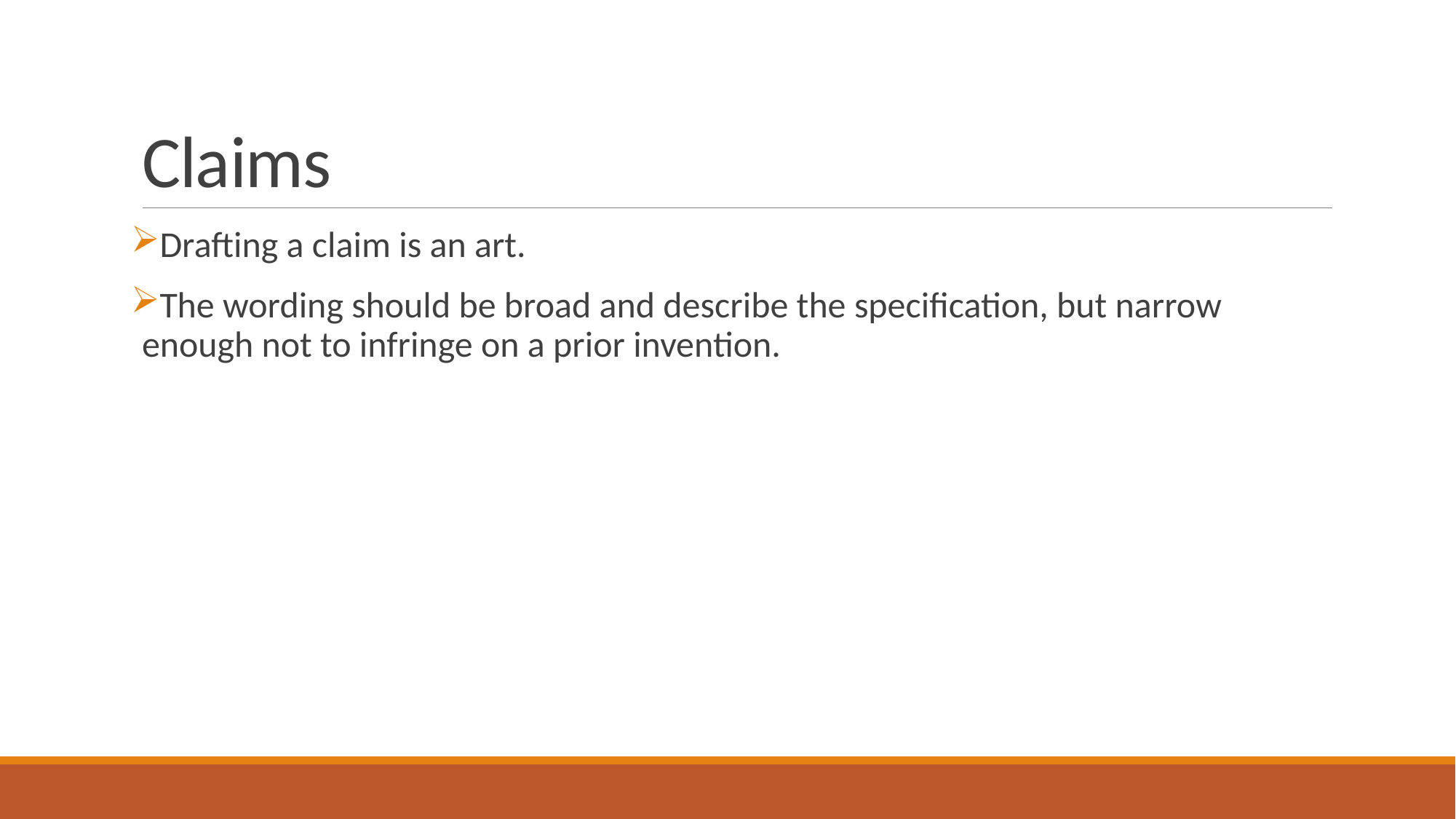

# Claims
Drafting a claim is an art.
The wording should be broad and describe the specification, but narrow enough not to infringe on a prior invention.